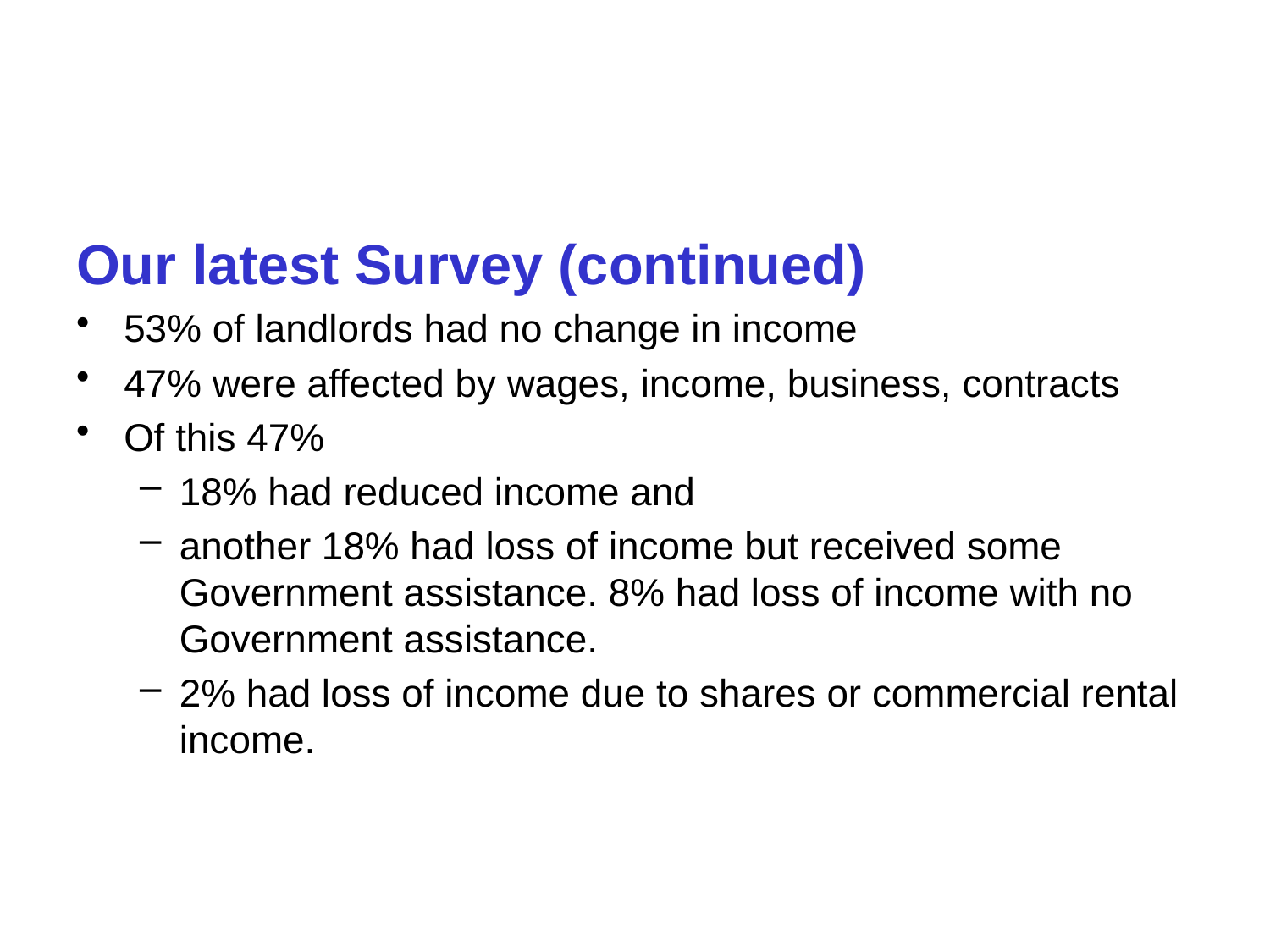

#
Our latest Survey (continued)
53% of landlords had no change in income
47% were affected by wages, income, business, contracts
Of this 47%
18% had reduced income and
another 18% had loss of income but received some Government assistance. 8% had loss of income with no Government assistance.
2% had loss of income due to shares or commercial rental income.